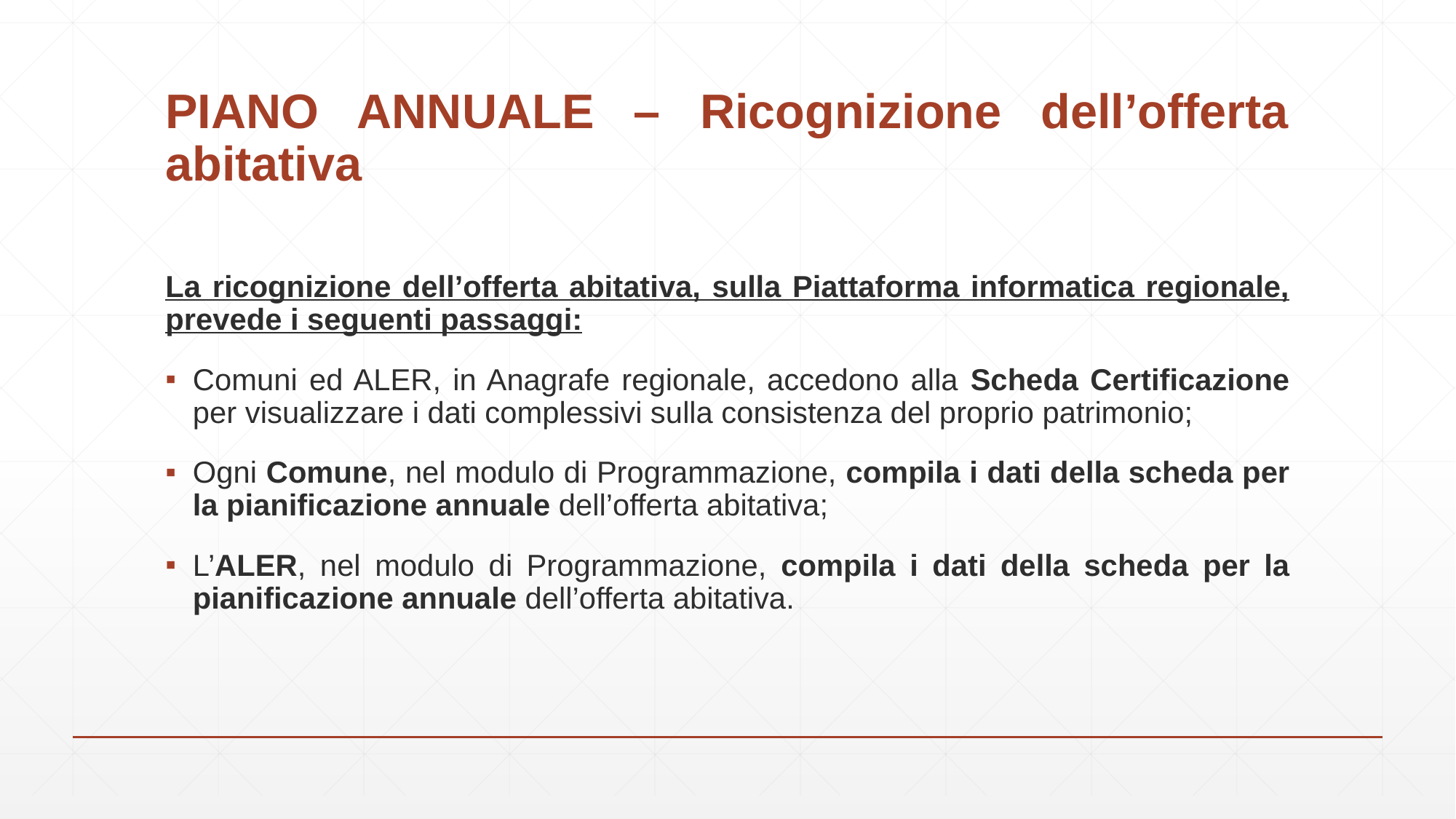

# PIANO ANNUALE – Ricognizione dell’offerta abitativa

La ricognizione dell’offerta abitativa, sulla Piattaforma informatica regionale, prevede i seguenti passaggi:
Comuni ed ALER, in Anagrafe regionale, accedono alla Scheda Certificazione per visualizzare i dati complessivi sulla consistenza del proprio patrimonio;
Ogni Comune, nel modulo di Programmazione, compila i dati della scheda per la pianificazione annuale dell’offerta abitativa;
L’ALER, nel modulo di Programmazione, compila i dati della scheda per la pianificazione annuale dell’offerta abitativa.